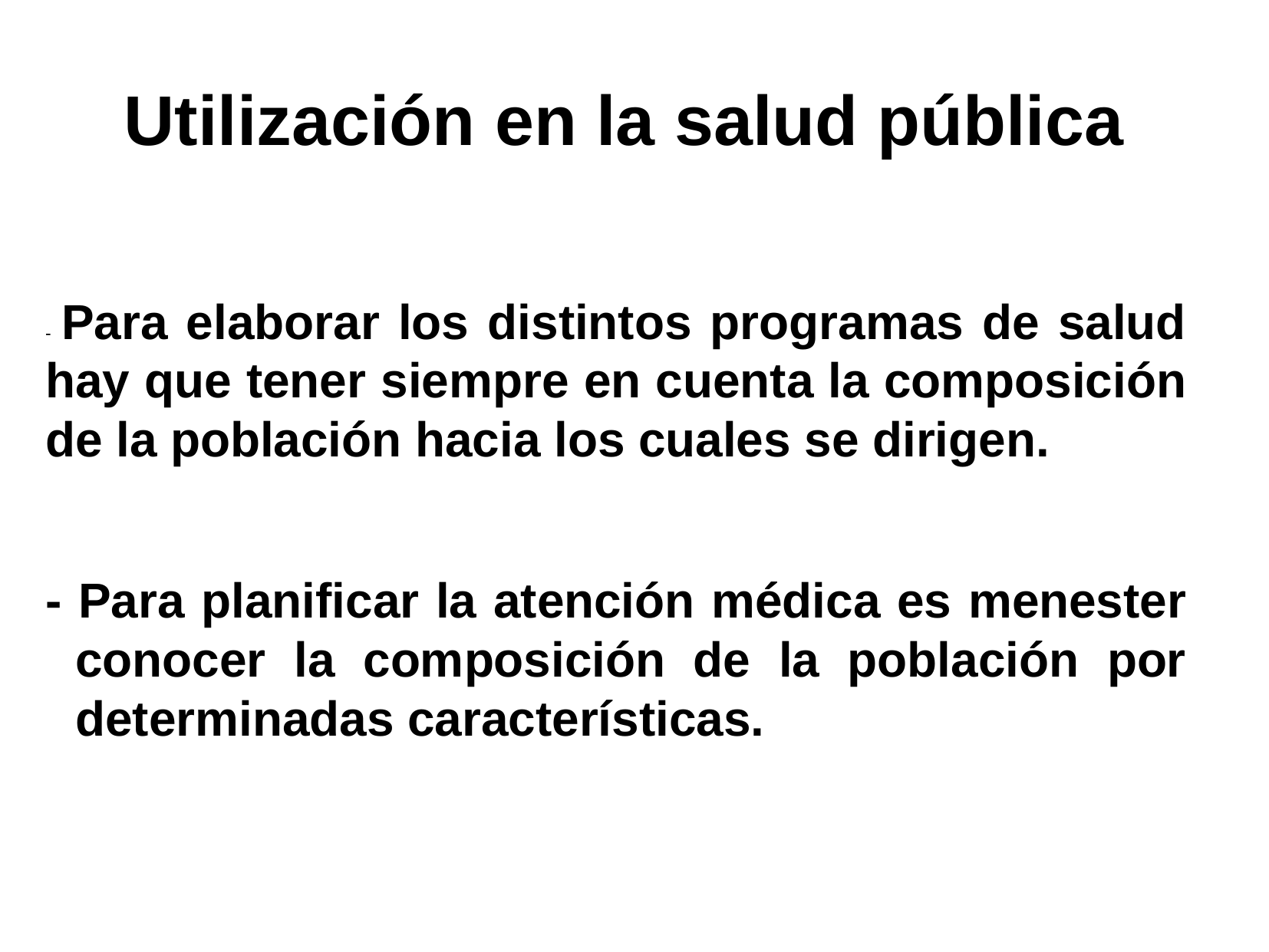

Utilización en la salud pública

- Para elaborar los distintos programas de salud hay que tener siempre en cuenta la composición de la población hacia los cuales se dirigen.

- Para planificar la atención médica es menester conocer la composición de la población por determinadas características.